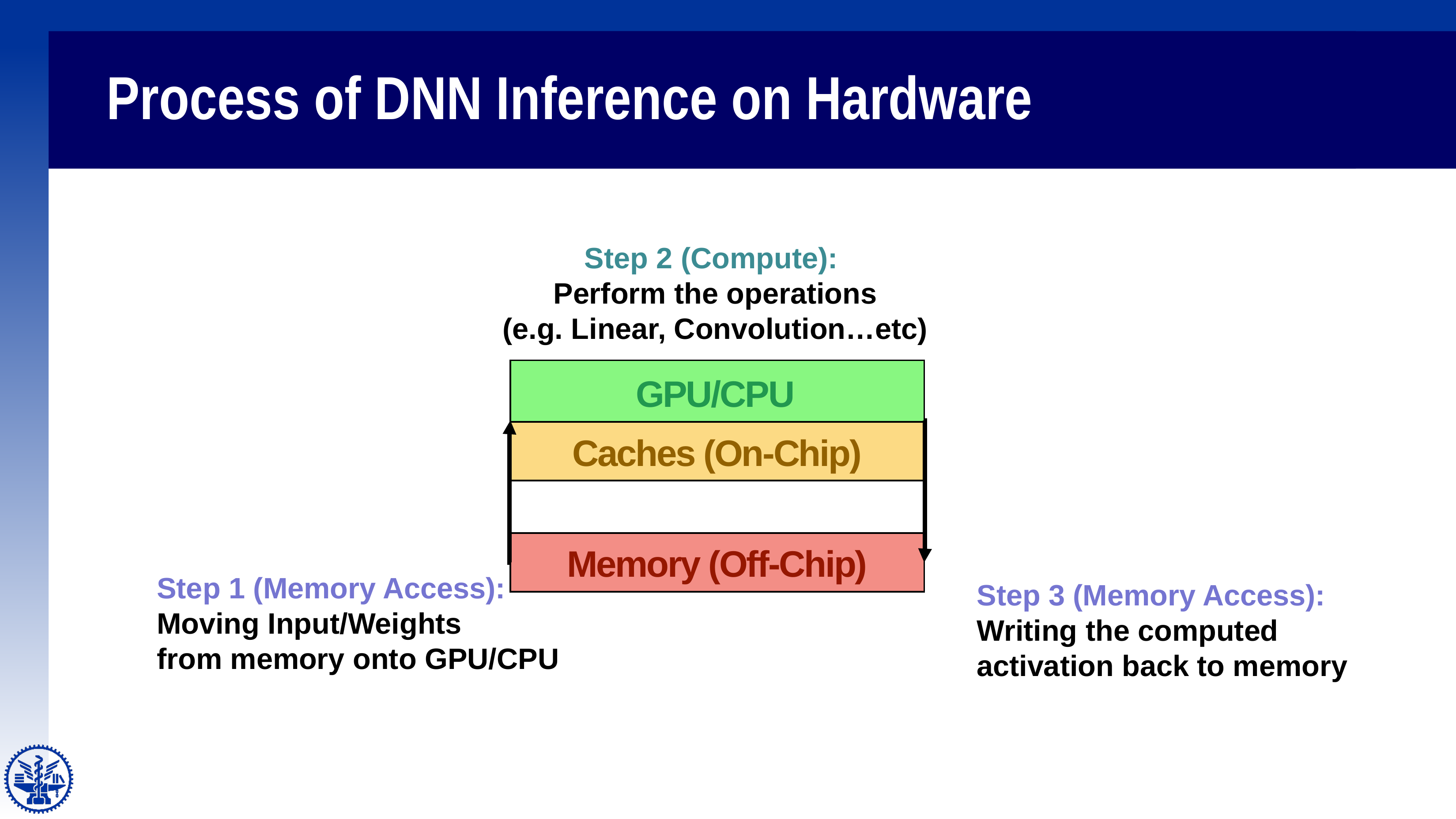

# Process of DNN Inference on Hardware
Step 2 (Compute):
Perform the operations
(e.g. Linear, Convolution…etc)

GPU/CPU

Caches (On-Chip)
Memory (Off-Chip)
Step 1 (Memory Access):
Moving Input/Weights
from memory onto GPU/CPU
Step 3 (Memory Access):
Writing the computed
activation back to memory